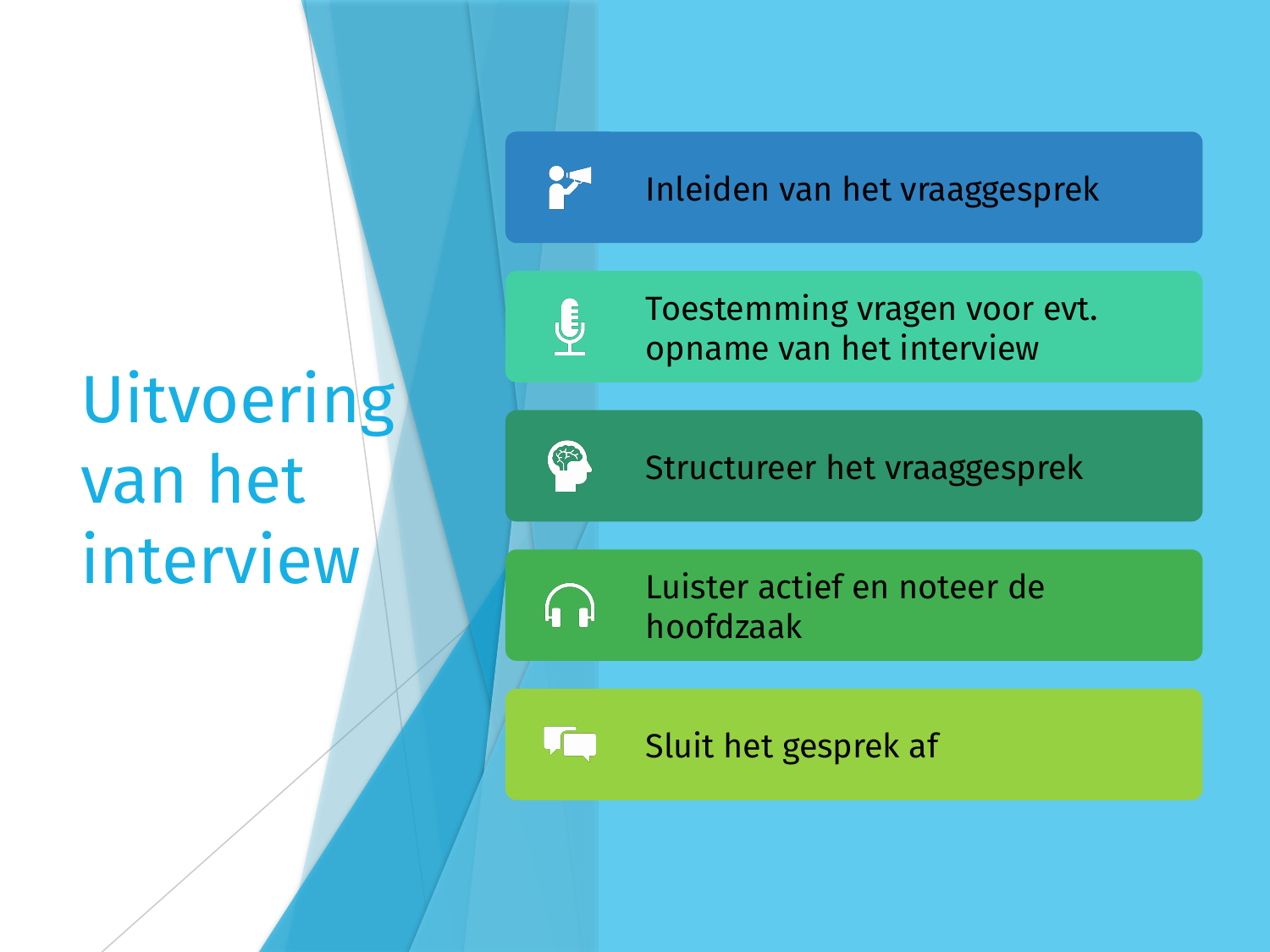

Inleiden van het vraaggesprek
Toestemming vragen voor evt. opname van het interview
Structureer het vraaggesprek
Luister actief en noteer de hoofdzaak
Sluit het gesprek af
# Uitvoering van het interview